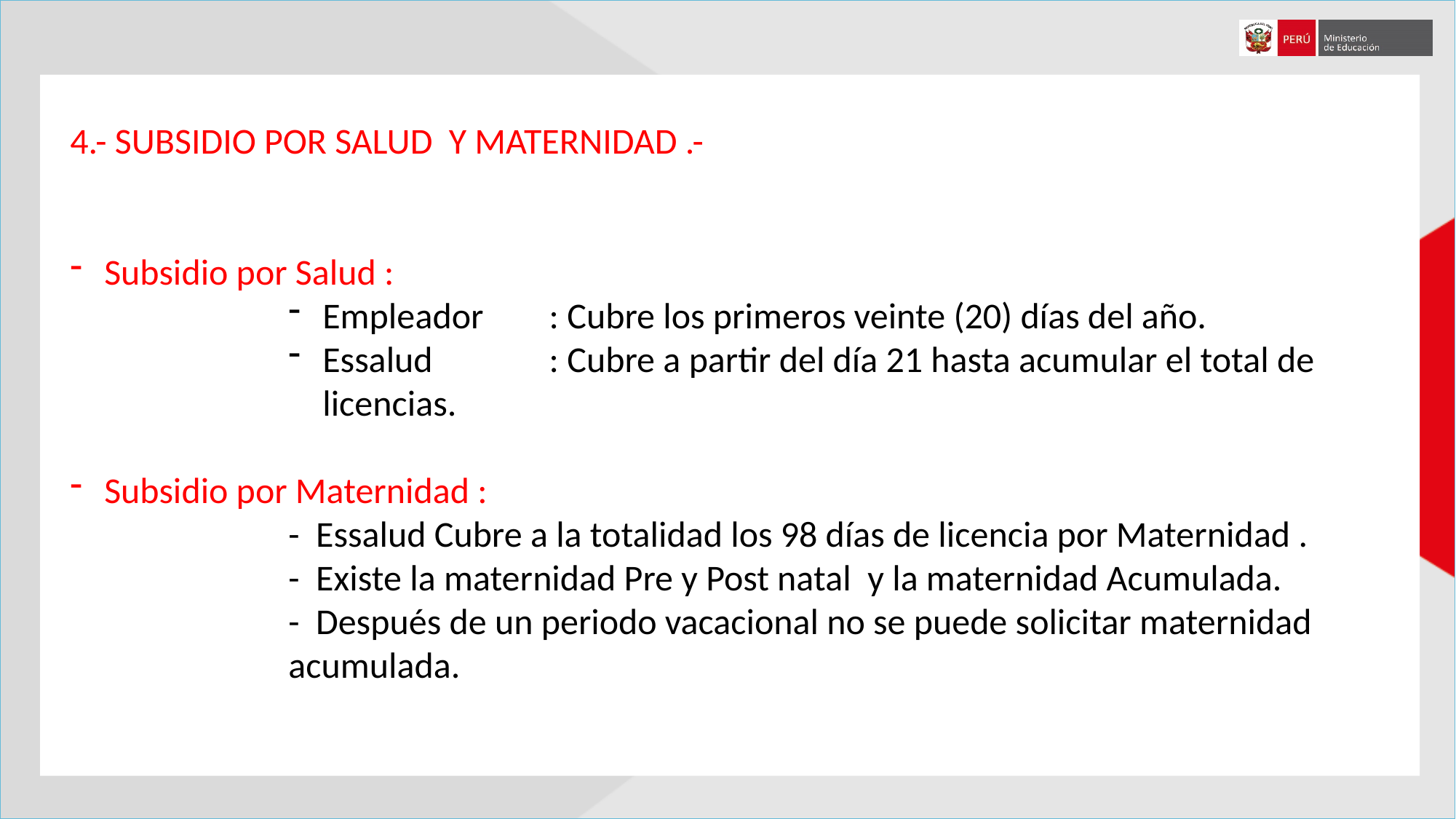

4.- SUBSIDIO POR SALUD  Y MATERNIDAD .-

Subsidio por Salud :
Empleador	 : Cubre los primeros veinte (20) días del año.
Essalud	 : Cubre a partir del día 21 hasta acumular el total de licencias.

Subsidio por Maternidad :
		-  Essalud Cubre a la totalidad los 98 días de licencia por Maternidad .
		-  Existe la maternidad Pre y Post natal  y la maternidad Acumulada.
		-  Después de un periodo vacacional no se puede solicitar maternidad 			acumulada.